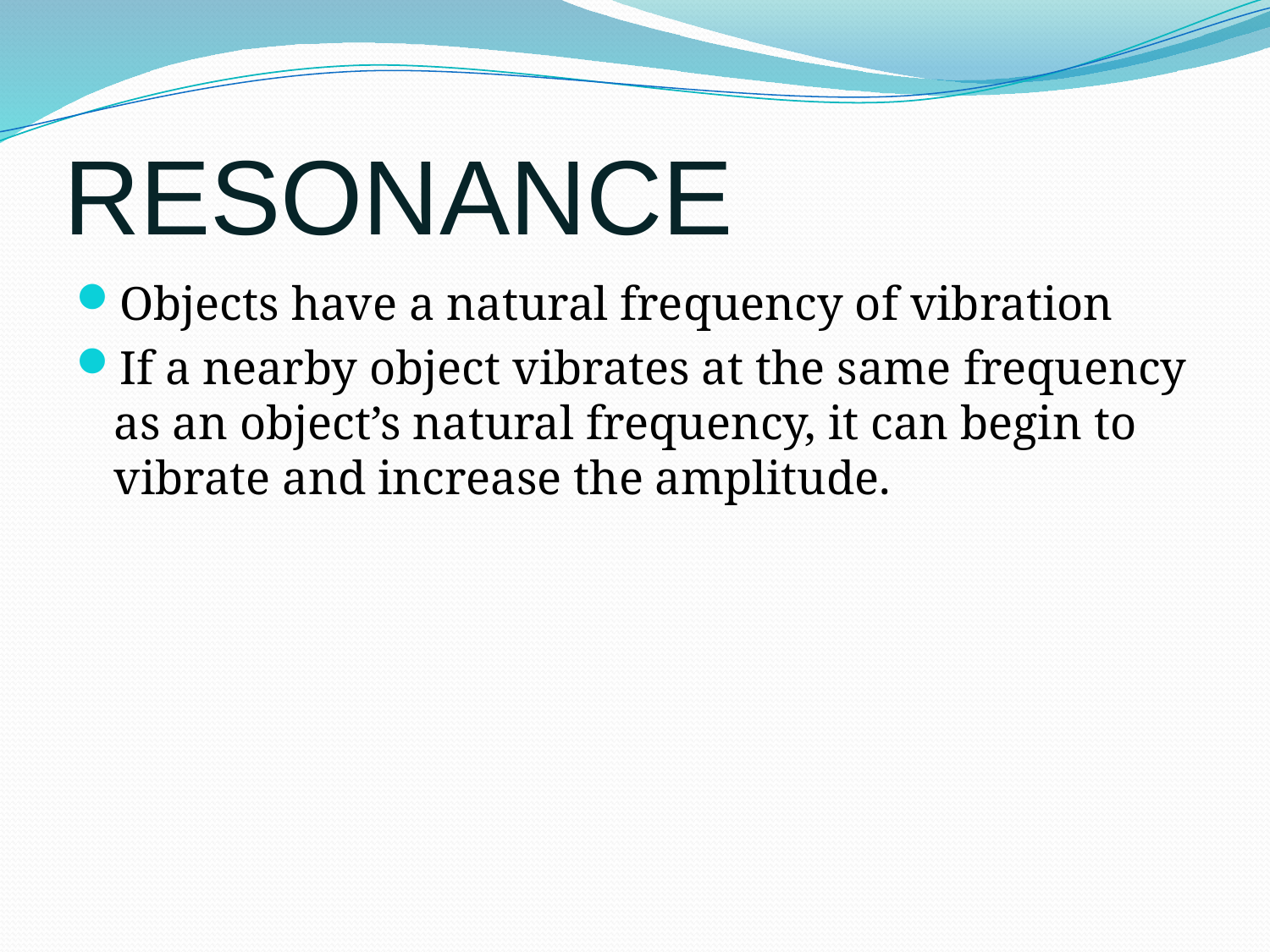

# RESONANCE
Objects have a natural frequency of vibration
If a nearby object vibrates at the same frequency as an object’s natural frequency, it can begin to vibrate and increase the amplitude.